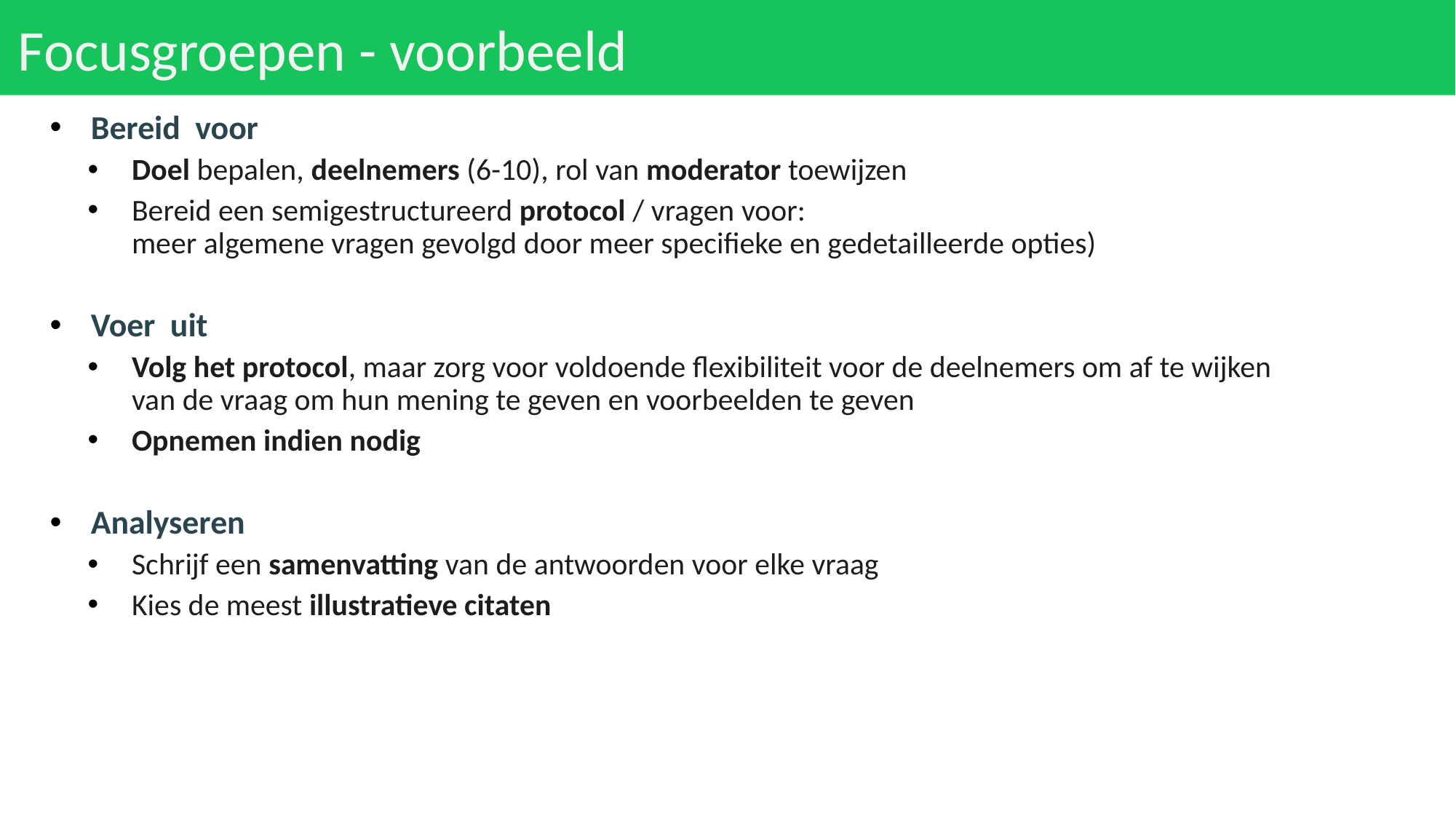

# Focusgroepen - voorbeeld
Bereid  voor
Doel bepalen, deelnemers (6-10), rol van moderator toewijzen
Bereid een semigestructureerd protocol / vragen voor:
meer algemene vragen gevolgd door meer specifieke en gedetailleerde opties)
Voer  uit
Volg het protocol, maar zorg voor voldoende flexibiliteit voor de deelnemers om af te wijken
van de vraag om hun mening te geven en voorbeelden te geven
Opnemen indien nodig
Analyseren
Schrijf een samenvatting van de antwoorden voor elke vraag
Kies de meest illustratieve citaten